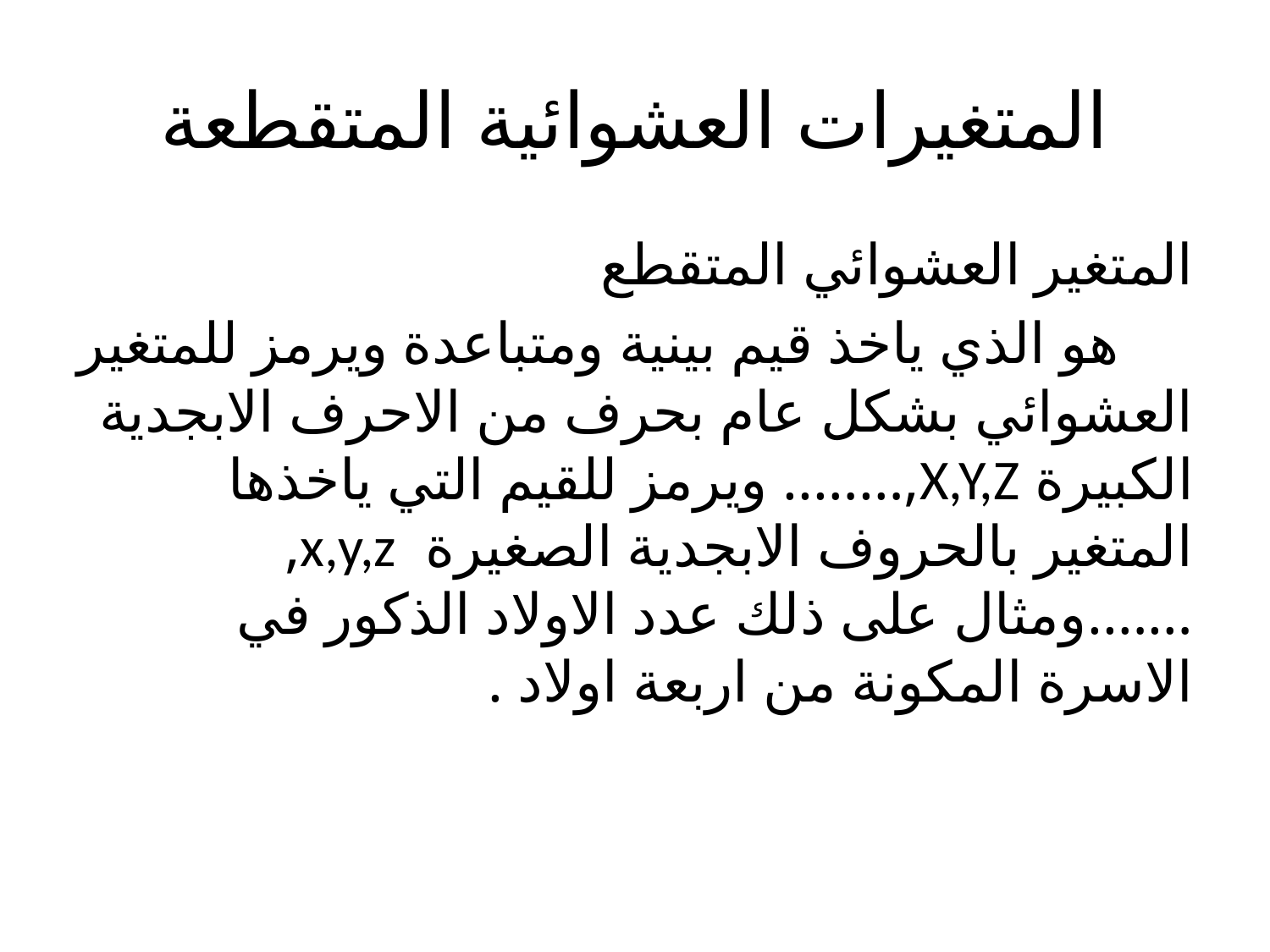

# المتغيرات العشوائية المتقطعة
المتغير العشوائي المتقطع
     هو الذي ياخذ قيم بينية ومتباعدة ويرمز للمتغير العشوائي بشكل عام بحرف من الاحرف الابجدية الكبيرة X,Y,Z,…….. ويرمز للقيم التي ياخذها المتغير بالحروف الابجدية الصغيرة  x,y,z,…….ومثال على ذلك عدد الاولاد الذكور في الاسرة المكونة من اربعة اولاد .